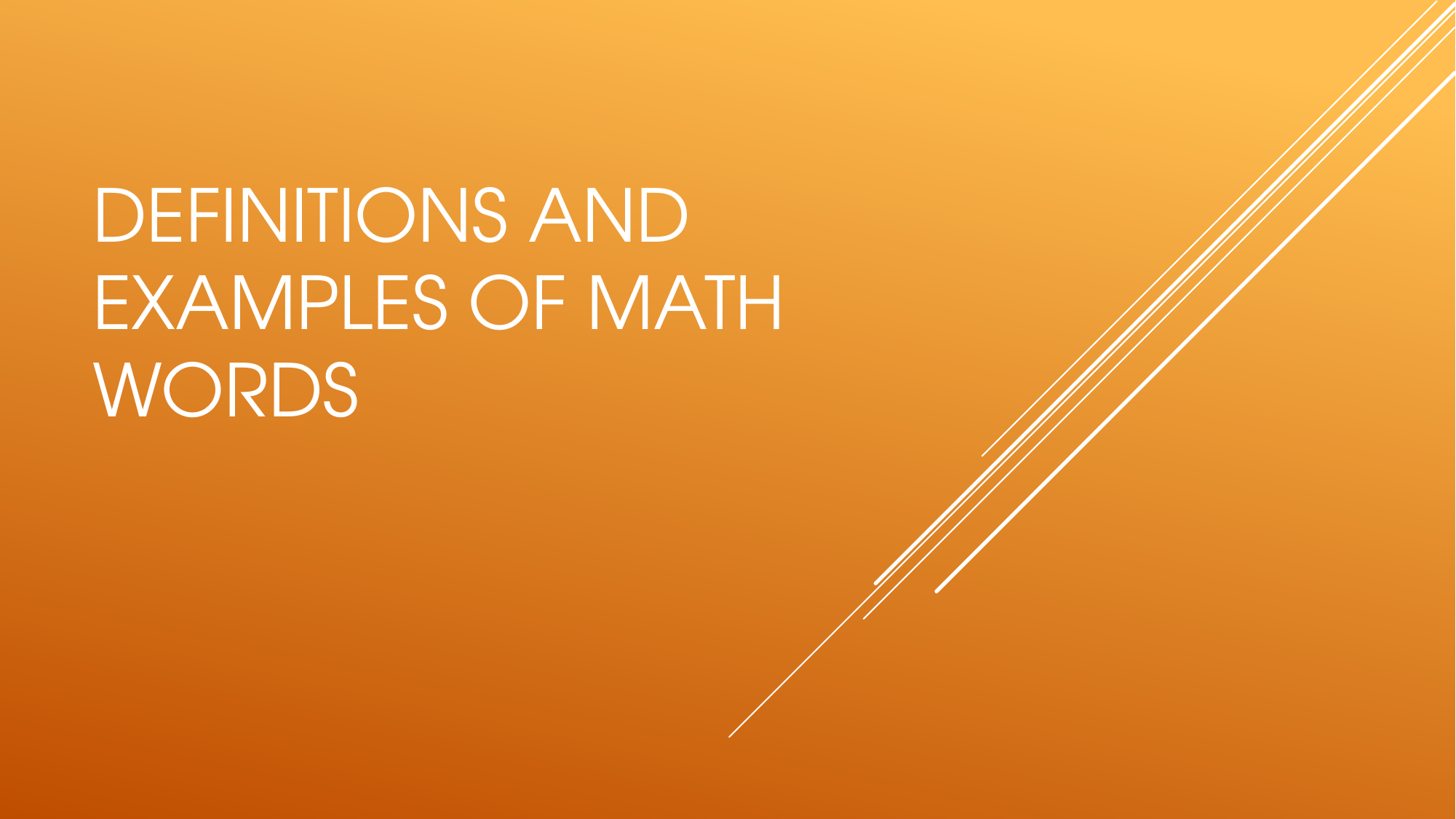

# Definitions and examples of math words